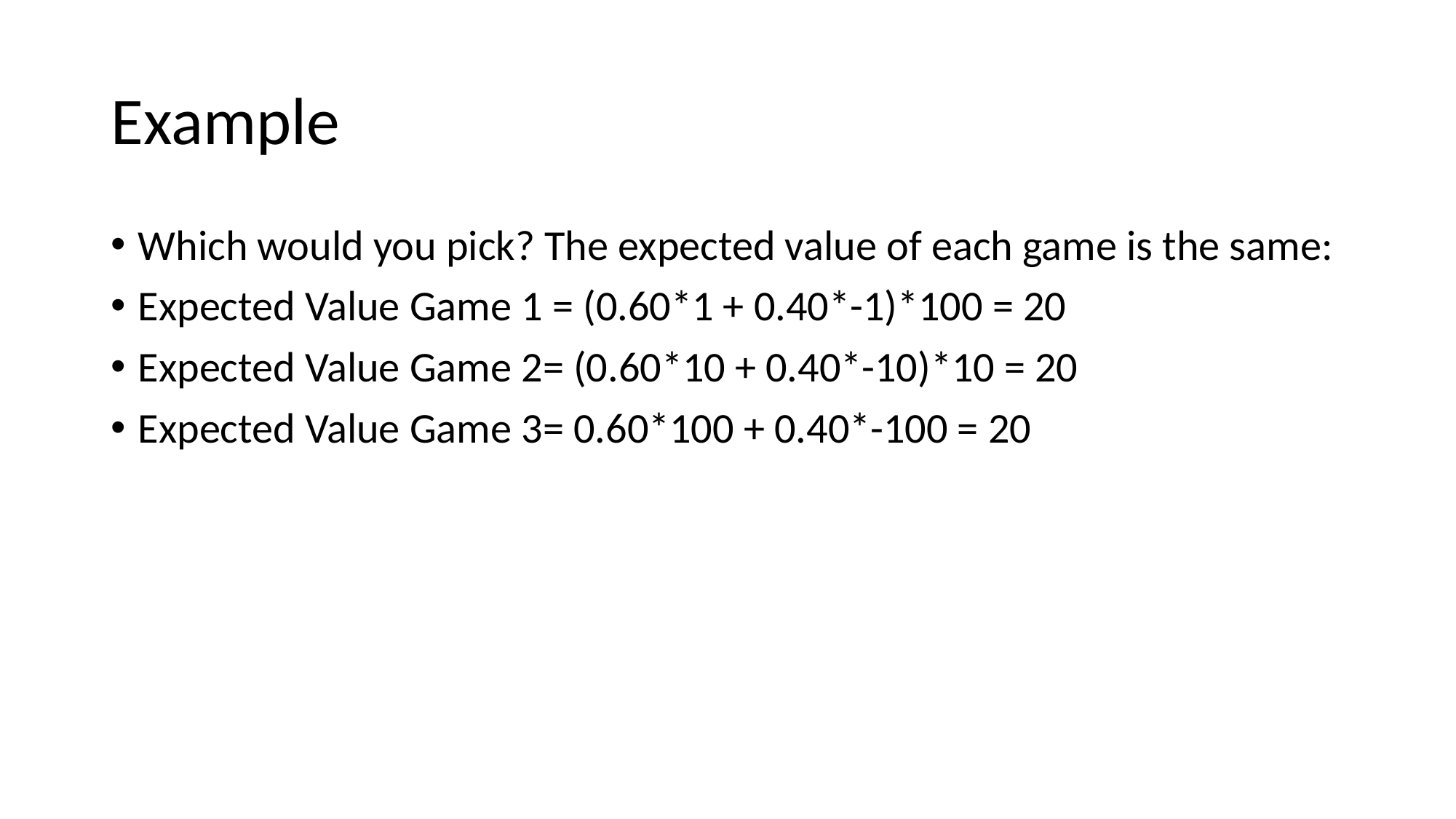

# Example
Which would you pick? The expected value of each game is the same:
Expected Value Game 1 = (0.60*1 + 0.40*-1)*100 = 20
Expected Value Game 2= (0.60*10 + 0.40*-10)*10 = 20
Expected Value Game 3= 0.60*100 + 0.40*-100 = 20